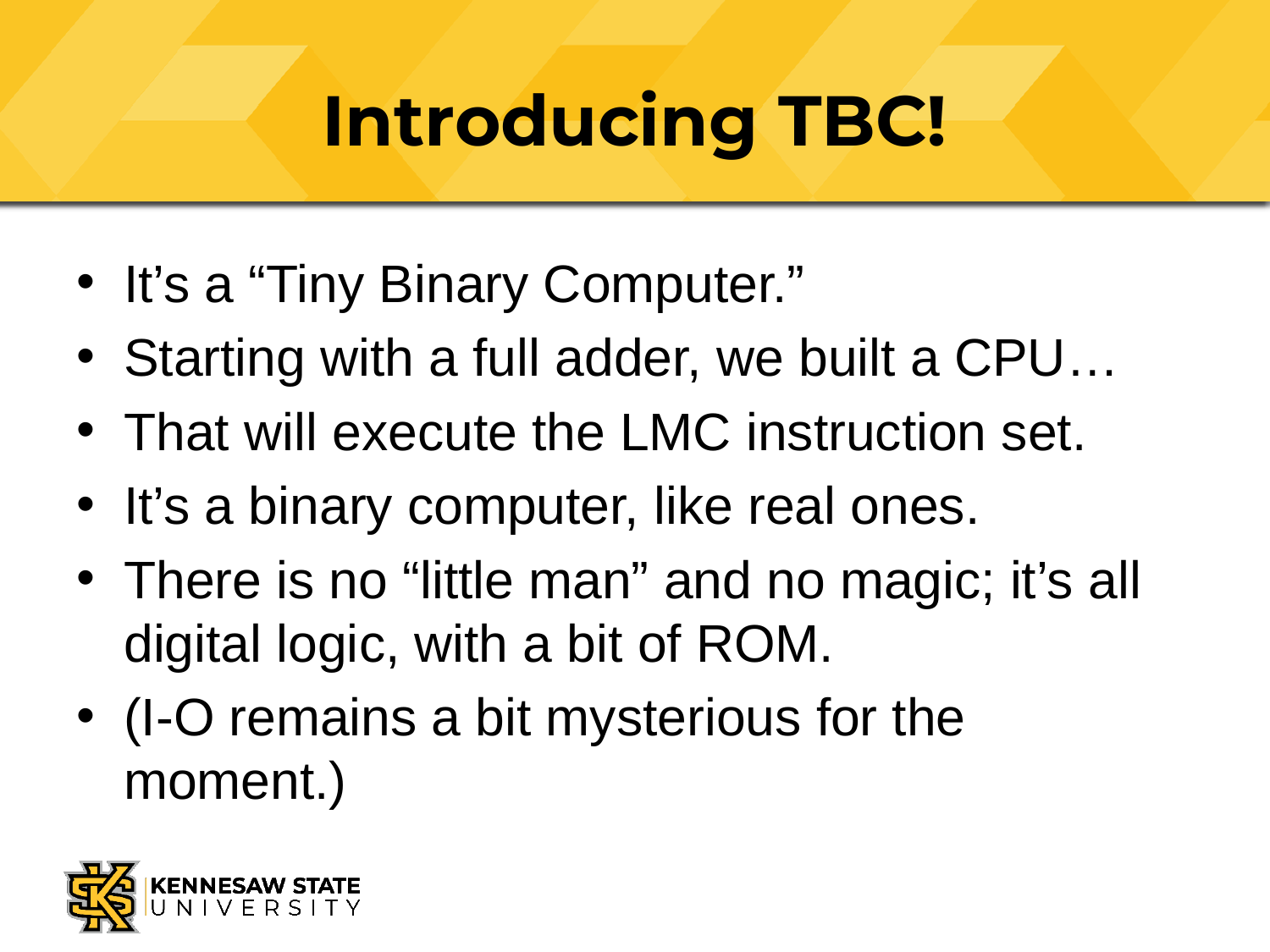

# Introducing TBC!
It’s a “Tiny Binary Computer.”
Starting with a full adder, we built a CPU…
That will execute the LMC instruction set.
It’s a binary computer, like real ones.
There is no “little man” and no magic; it’s all digital logic, with a bit of ROM.
(I-O remains a bit mysterious for the moment.)